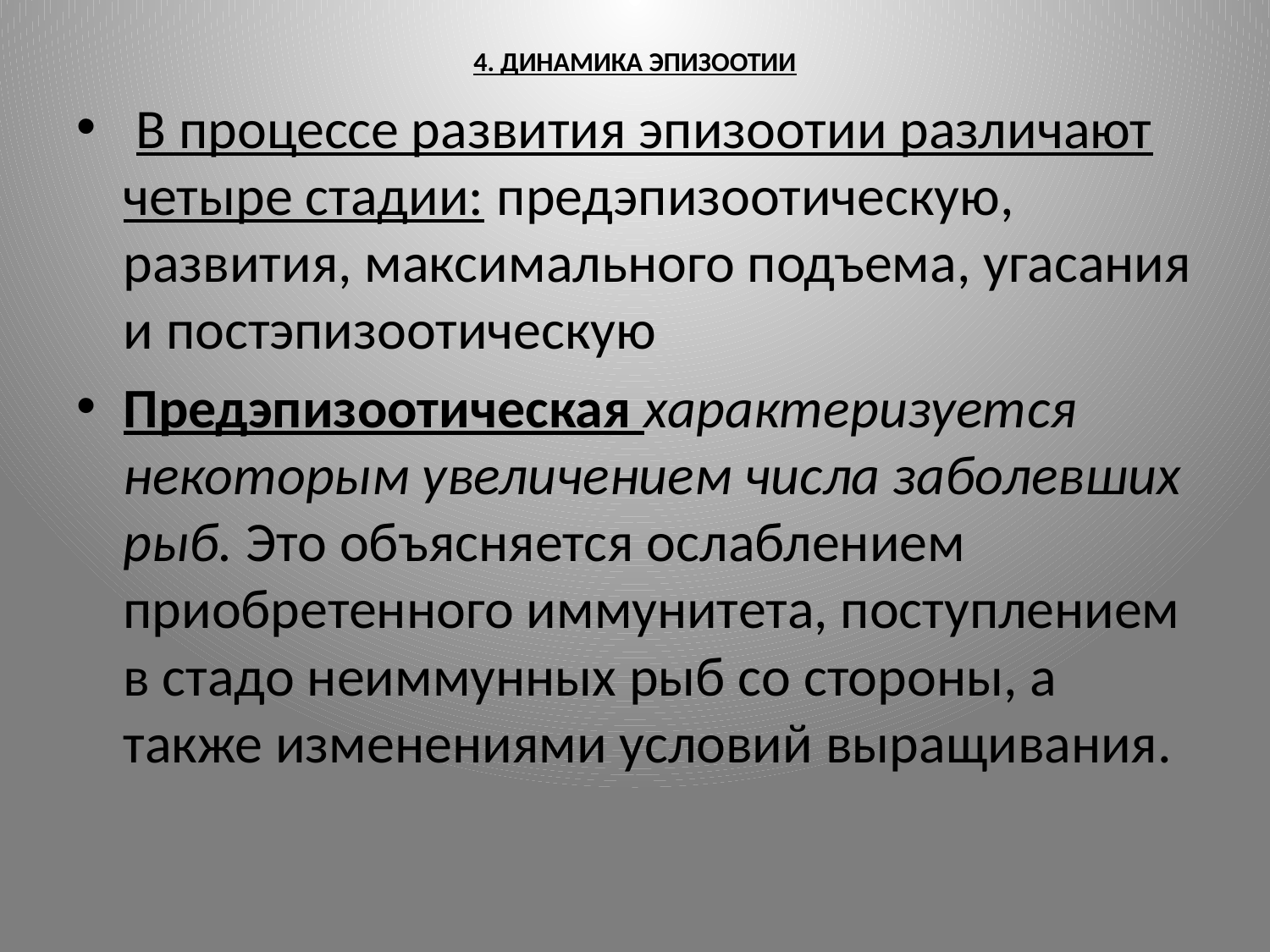

# 4. ДИНАМИКА ЭПИЗООТИИ
 В процессе развития эпизоотии различают четыре стадии: предэпизоотическую, развития, максимального подъема, угасания и постэпизоотическую
Предэпизоотическая характеризуется некоторым увеличением числа заболевших рыб. Это объясняется ослаблением приобретенного иммунитета, поступлением в стадо неиммунных рыб со стороны, а также изменениями условий выращивания.